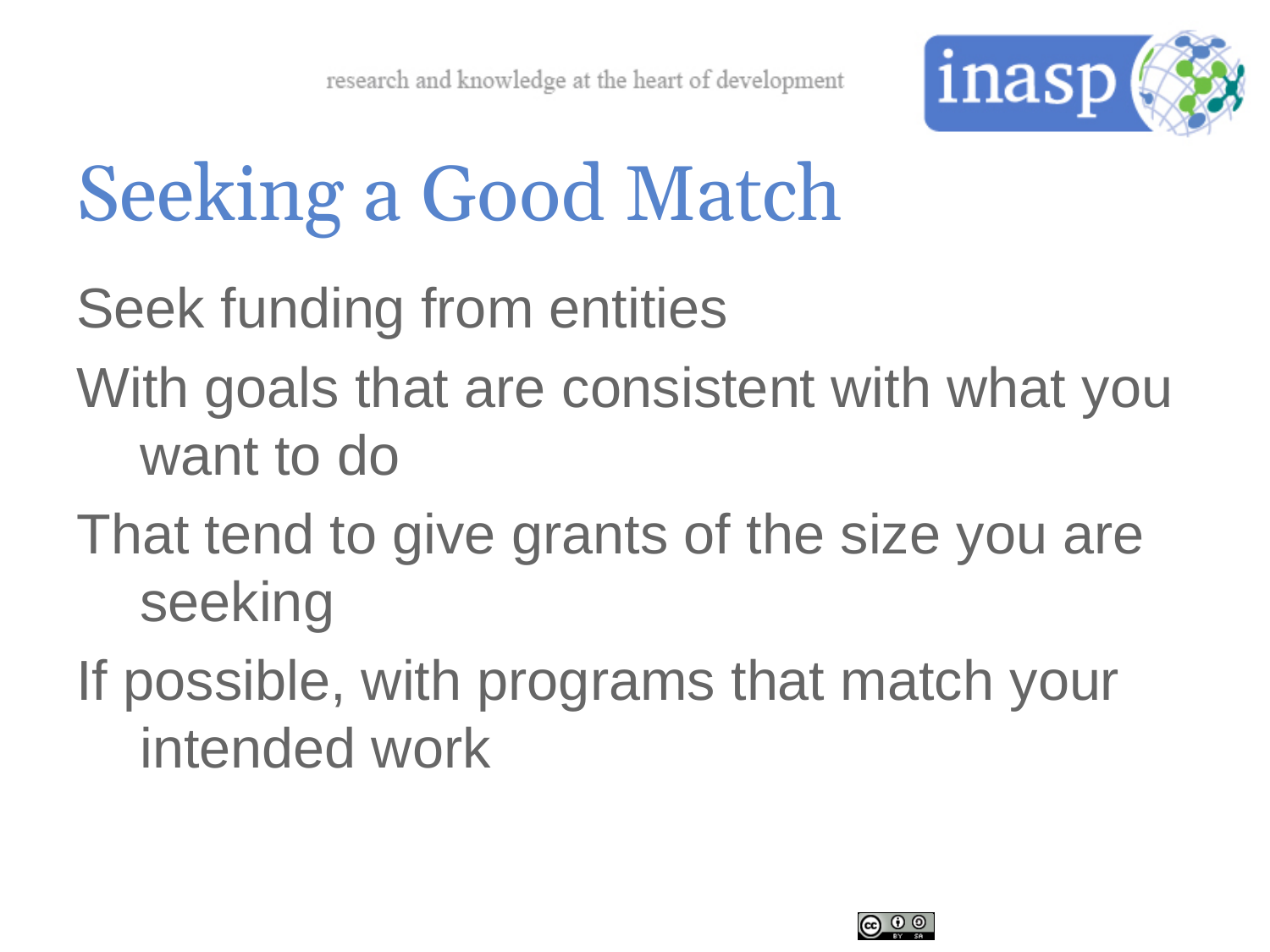

# Seeking a Good Match
Seek funding from entities
With goals that are consistent with what you want to do
That tend to give grants of the size you are seeking
If possible, with programs that match your intended work